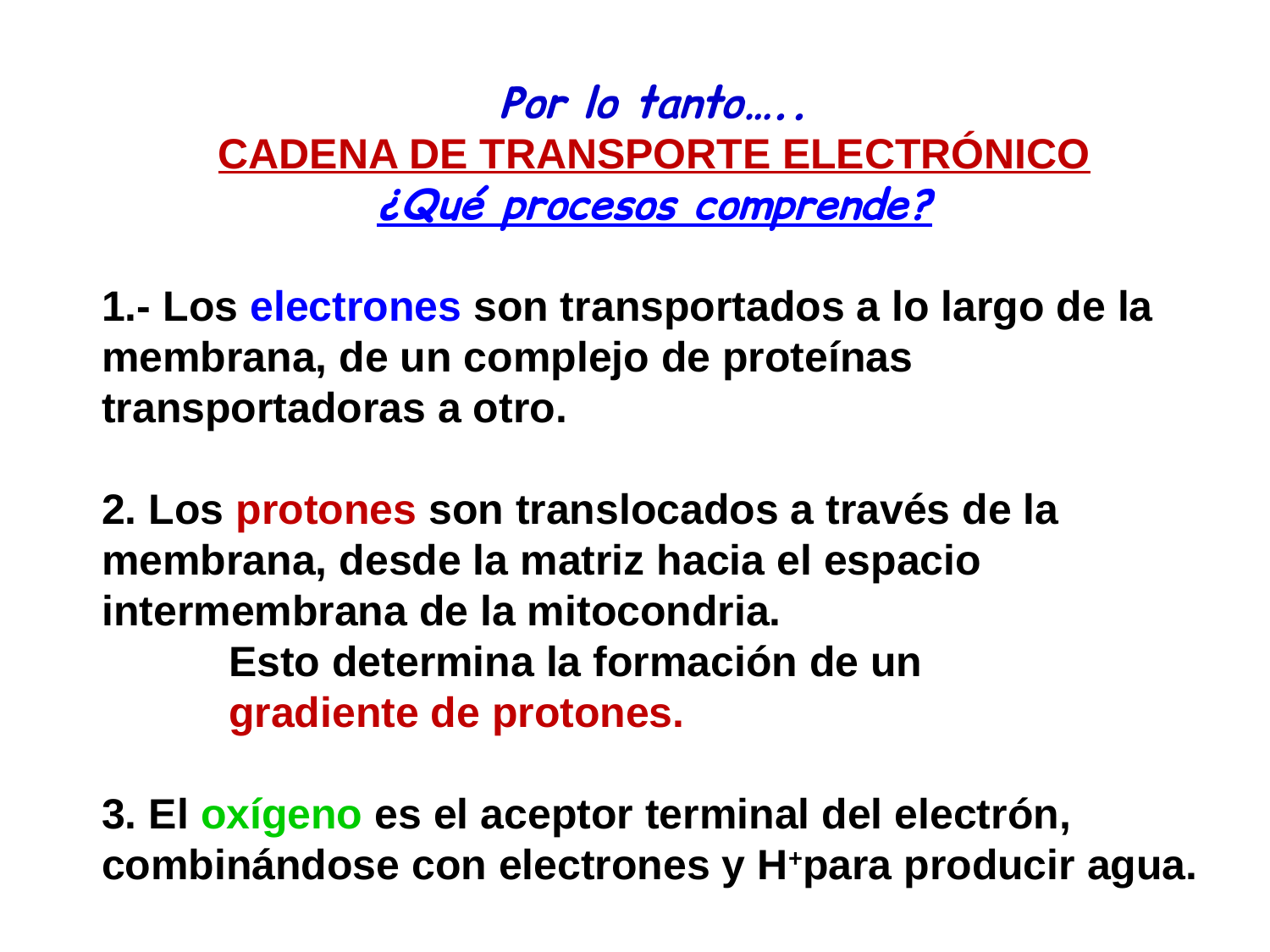

Por lo tanto…..
CADENA DE TRANSPORTE ELECTRÓNICO
¿Qué procesos comprende?

1.- Los electrones son transportados a lo largo de la membrana, de un complejo de proteínas transportadoras a otro.

2. Los protones son translocados a través de la membrana, desde la matriz hacia el espacio intermembrana de la mitocondria.
	Esto determina la formación de un
	gradiente de protones.

3. El oxígeno es el aceptor terminal del electrón, combinándose con electrones y H+para producir agua.